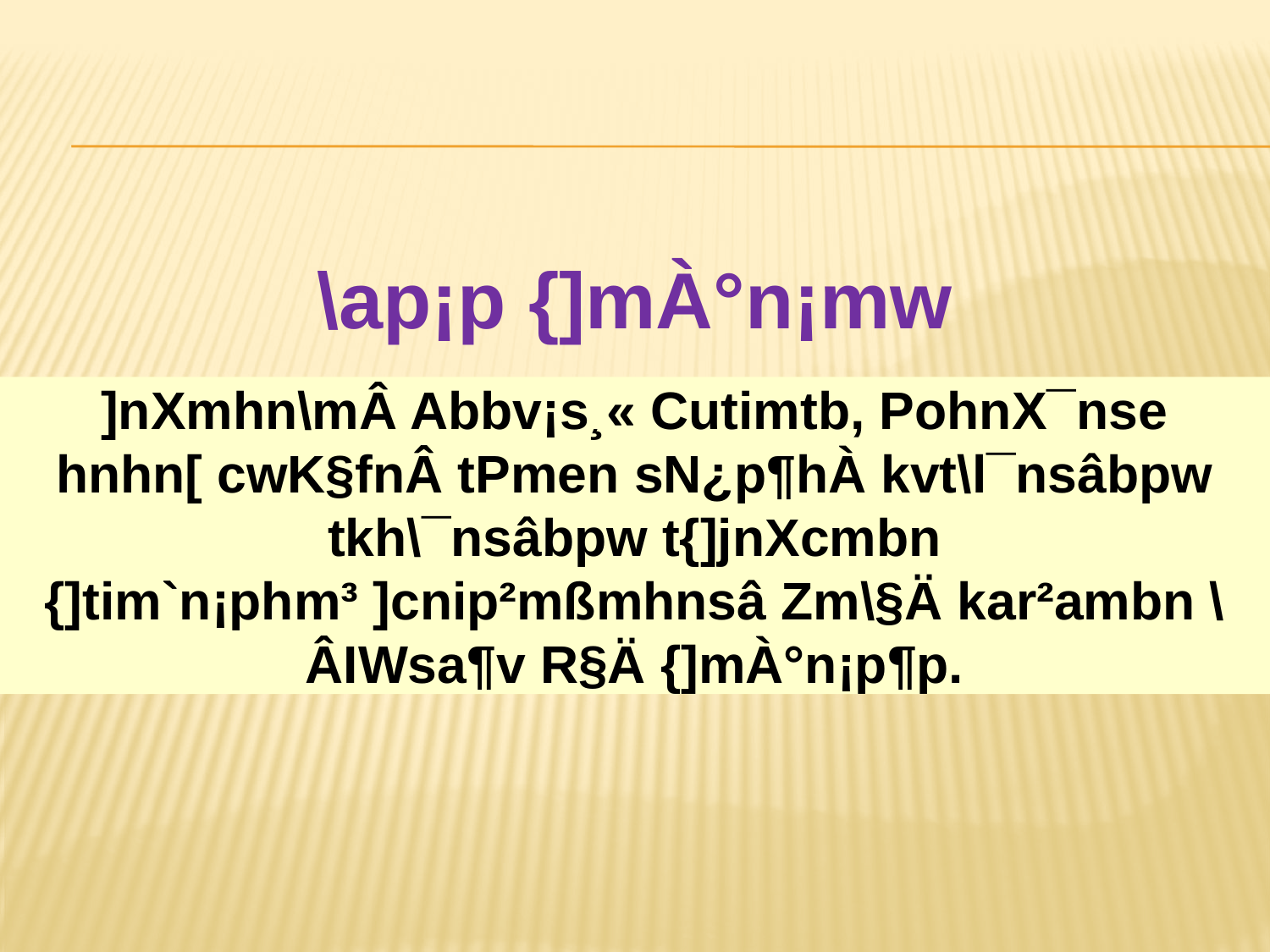

\ap¡p {]mÀ°n¡mw

]nXmhn\mÂ Abbv¡s¸« Cutimtb, PohnX¯nse hnhn[ cwK§fnÂ tPmen sN¿p¶hÀ kvt\l¯nsâbpw tkh\¯nsâbpw t{]jnXcmbn {]tim`n¡phm³ ]cnip²mßmhnsâ Zm\§Ä kar²ambn \ÂIWsa¶v R§Ä {]mÀ°n¡p¶p.